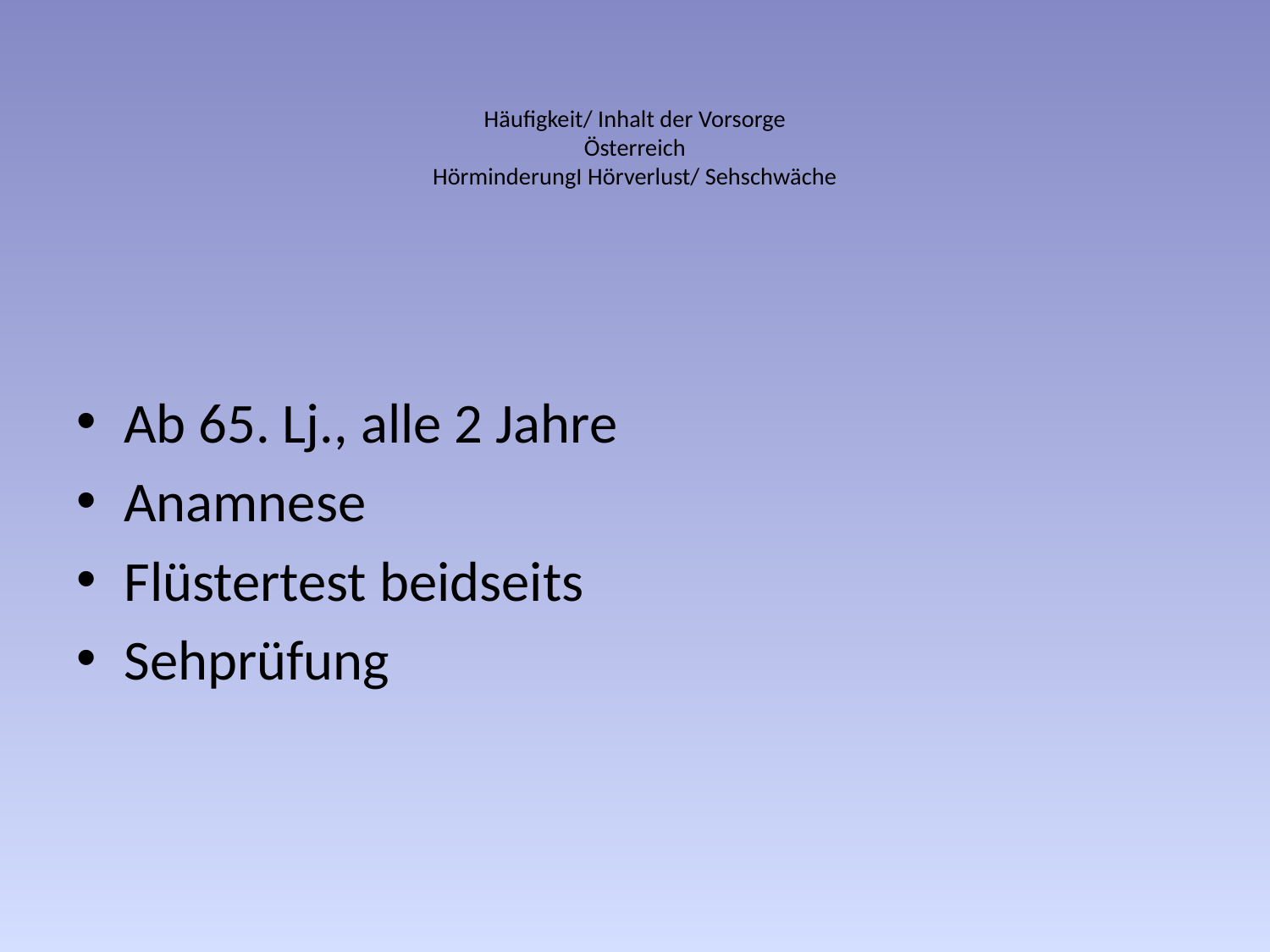

# Häufigkeit/ Inhalt der Vorsorge Österreich HörminderungI Hörverlust/ Sehschwäche

Ab 65. Lj., alle 2 Jahre
Anamnese
Flüstertest beidseits
Sehprüfung